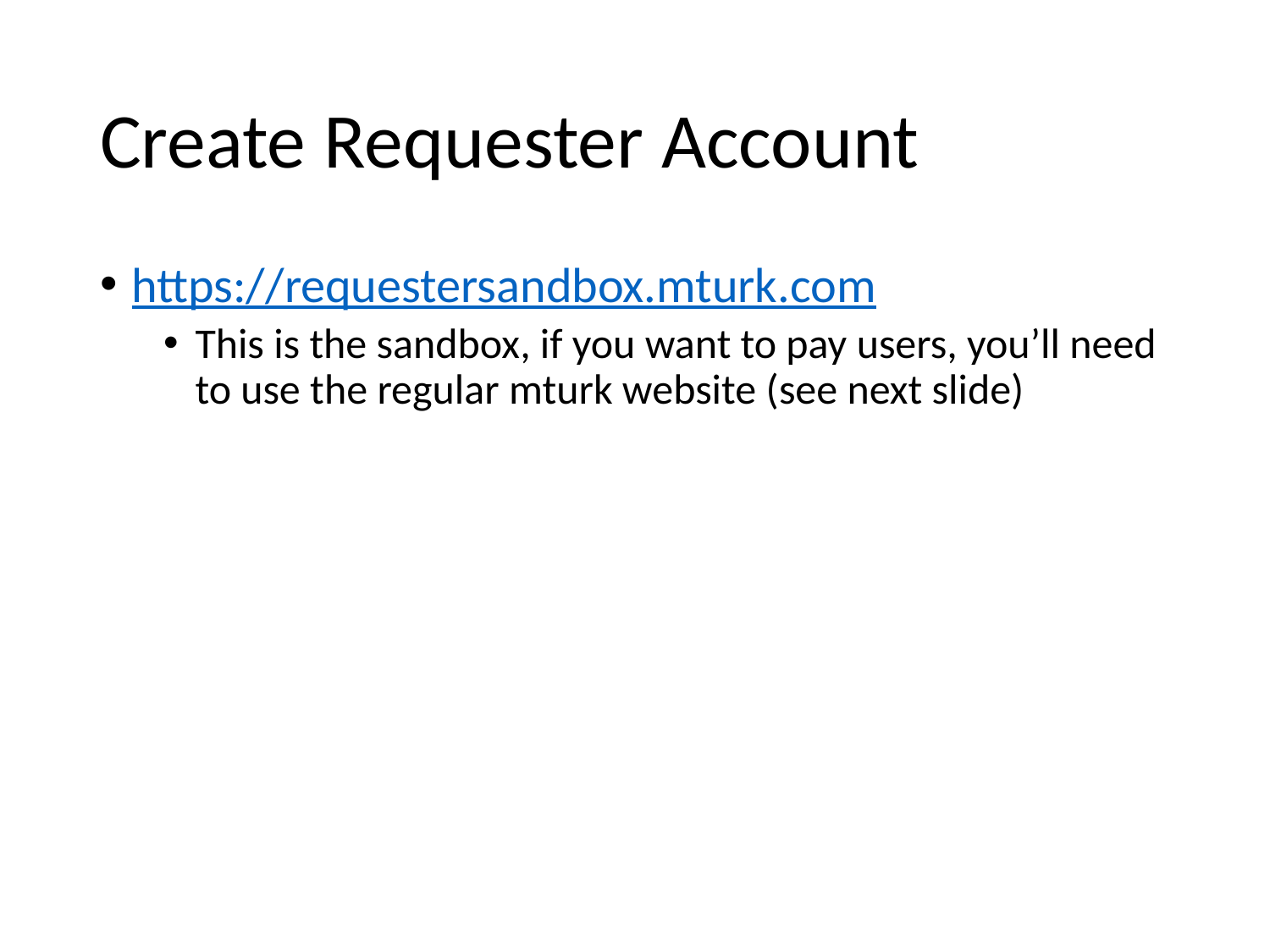

# Create Requester Account
https://requestersandbox.mturk.com
This is the sandbox, if you want to pay users, you’ll need to use the regular mturk website (see next slide)